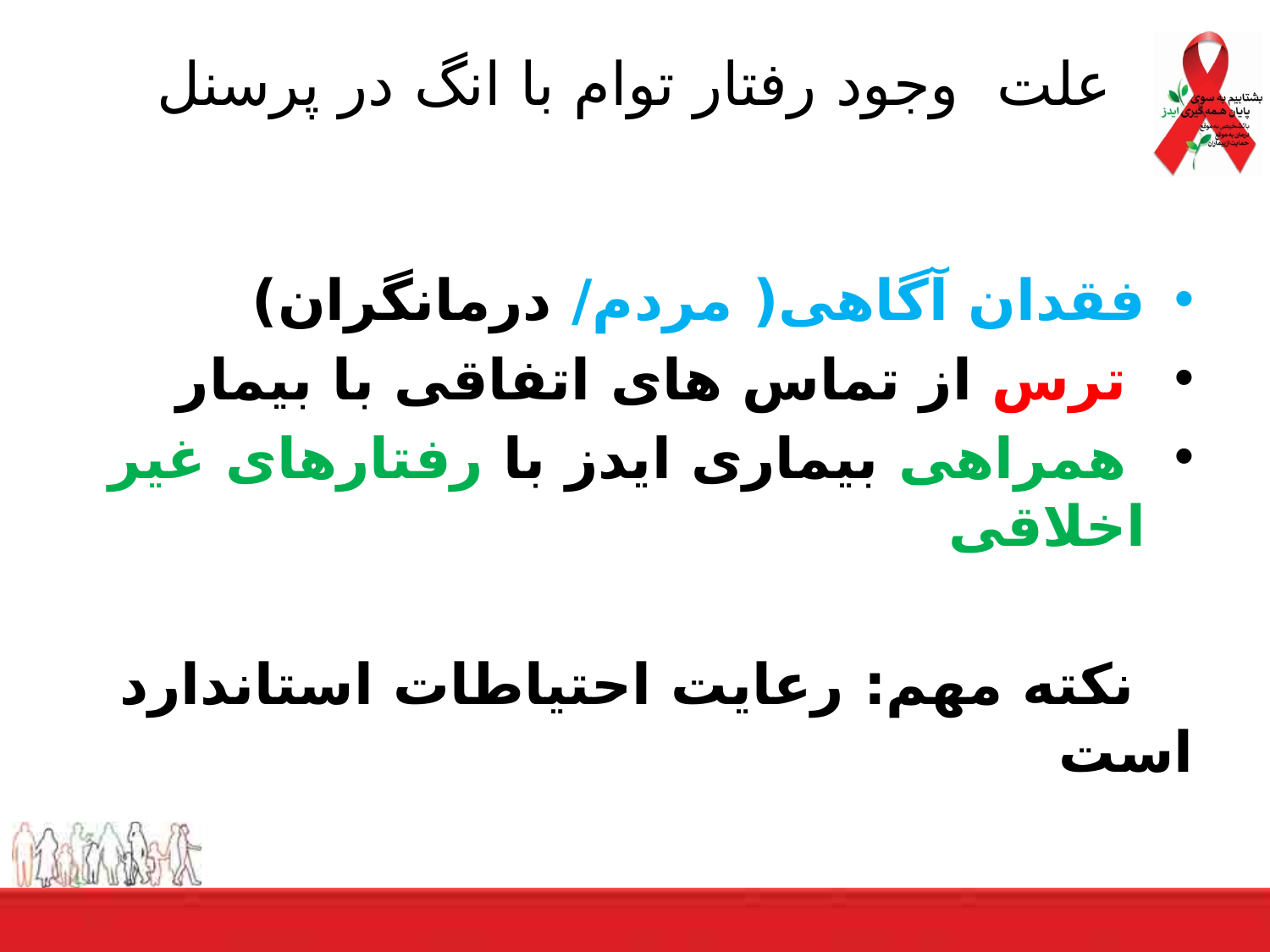

# علت  وجود رفتار توام با انگ در پرسنل
فقدان آگاهی( مردم/ درمانگران)
 ترس از تماس های اتفاقی با بیمار
 همراهی بیماری ایدز با رفتارهای غیر اخلاقی

   نکته مهم: رعایت احتیاطات استاندارد است